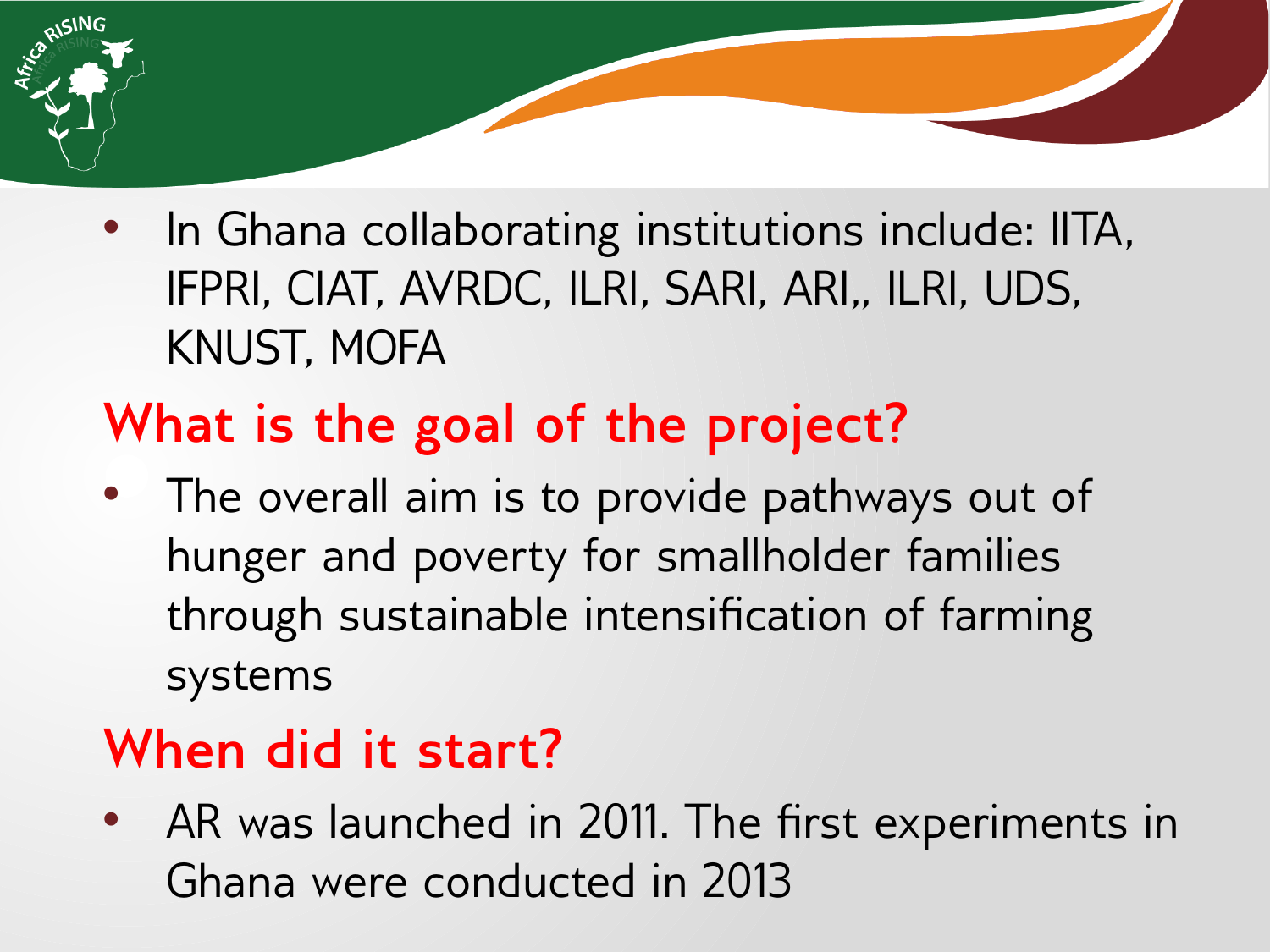

In Ghana collaborating institutions include: IITA, IFPRI, CIAT, AVRDC, ILRI, SARI, ARI,, ILRI, UDS, KNUST, MOFA
What is the goal of the project?
The overall aim is to provide pathways out of hunger and poverty for smallholder families through sustainable intensification of farming systems
When did it start?
AR was launched in 2011. The first experiments in Ghana were conducted in 2013